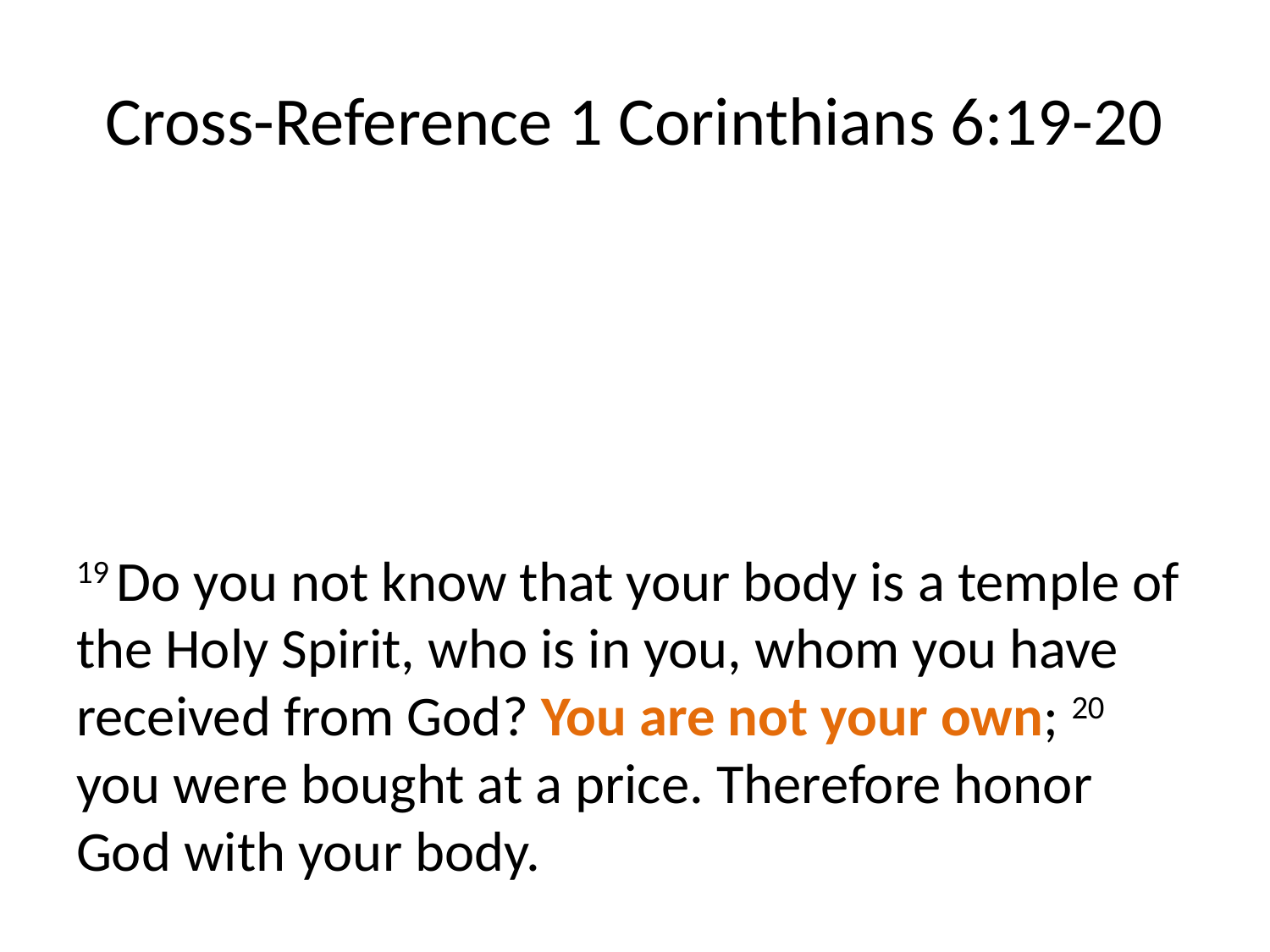

# Cross-Reference 1 Corinthians 6:19-20

19 Do you not know that your body is a temple of the Holy Spirit, who is in you, whom you have received from God? You are not your own; 20 you were bought at a price. Therefore honor God with your body.